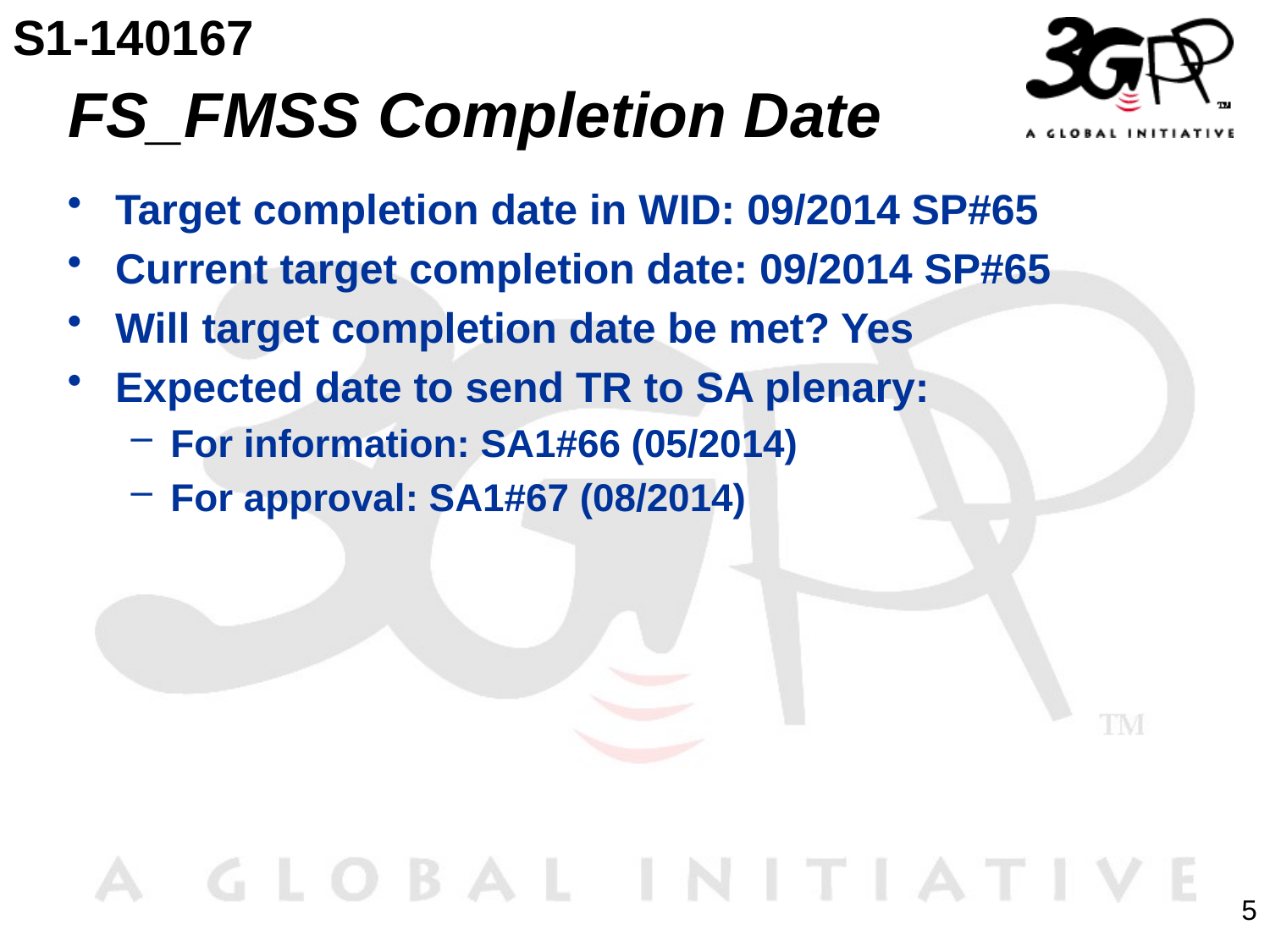

S1-140167
# FS_FMSS Completion Date
Target completion date in WID: 09/2014 SP#65
Current target completion date: 09/2014 SP#65
Will target completion date be met? Yes
Expected date to send TR to SA plenary:
For information: SA1#66 (05/2014)
For approval: SA1#67 (08/2014)
5